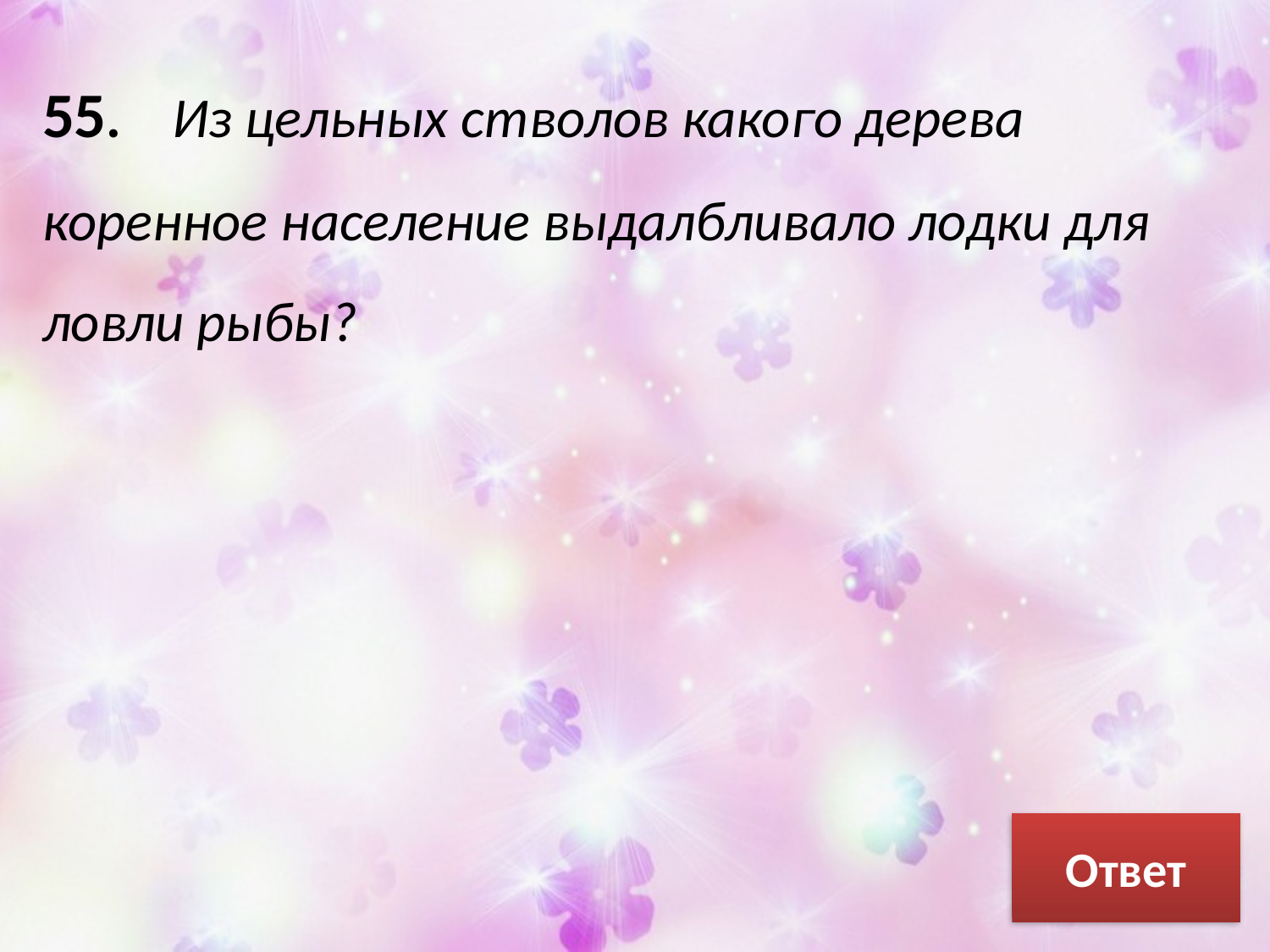

55.    Из цельных стволов какого дерева коренное население выдалбливало лодки для ловли рыбы?
Ответ